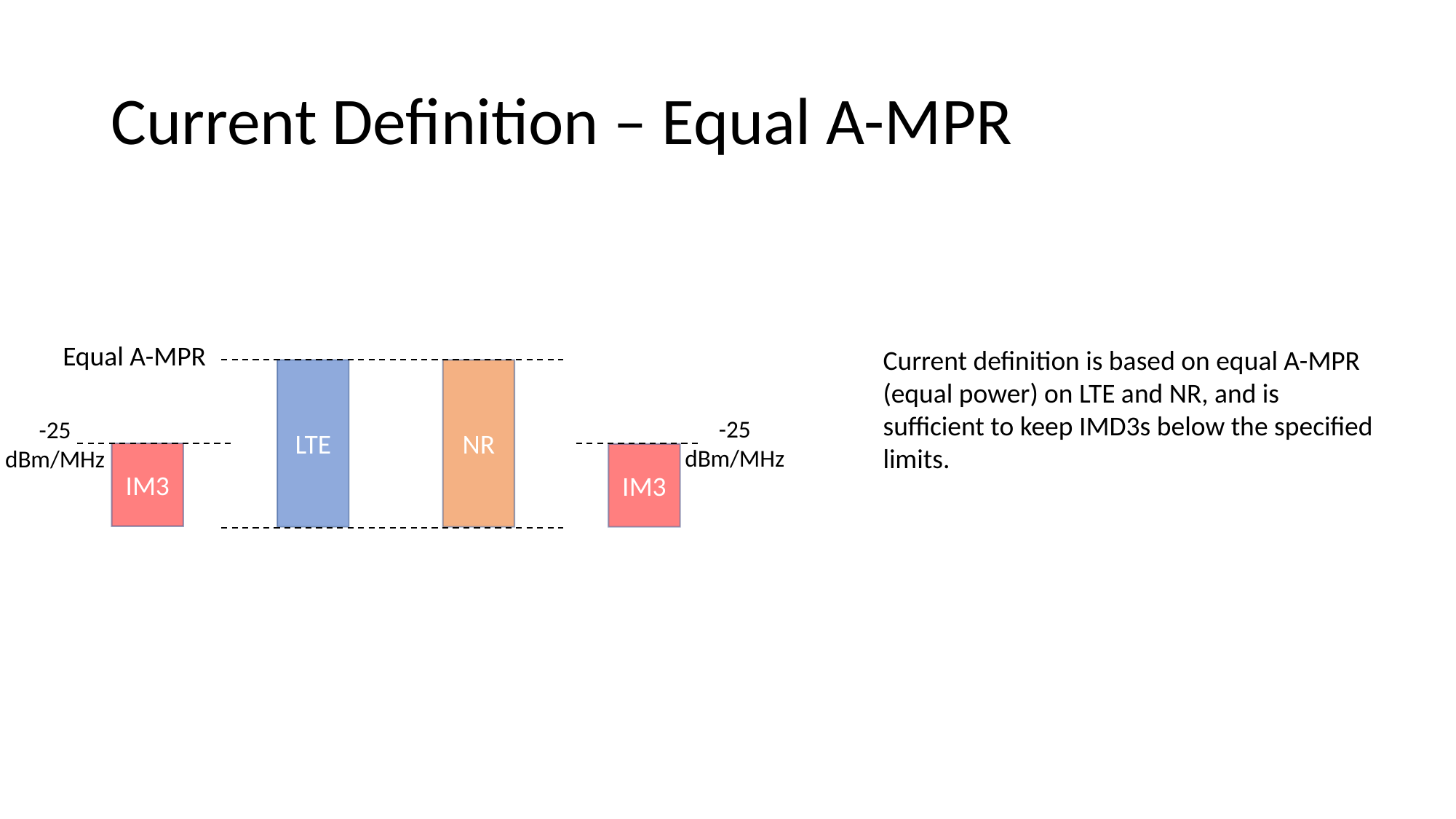

# Current Definition – Equal A-MPR
Equal A-MPR
Current definition is based on equal A-MPR (equal power) on LTE and NR, and is sufficient to keep IMD3s below the specified limits.
NR
LTE
-25 dBm/MHz
-25 dBm/MHz
IM3
IM3